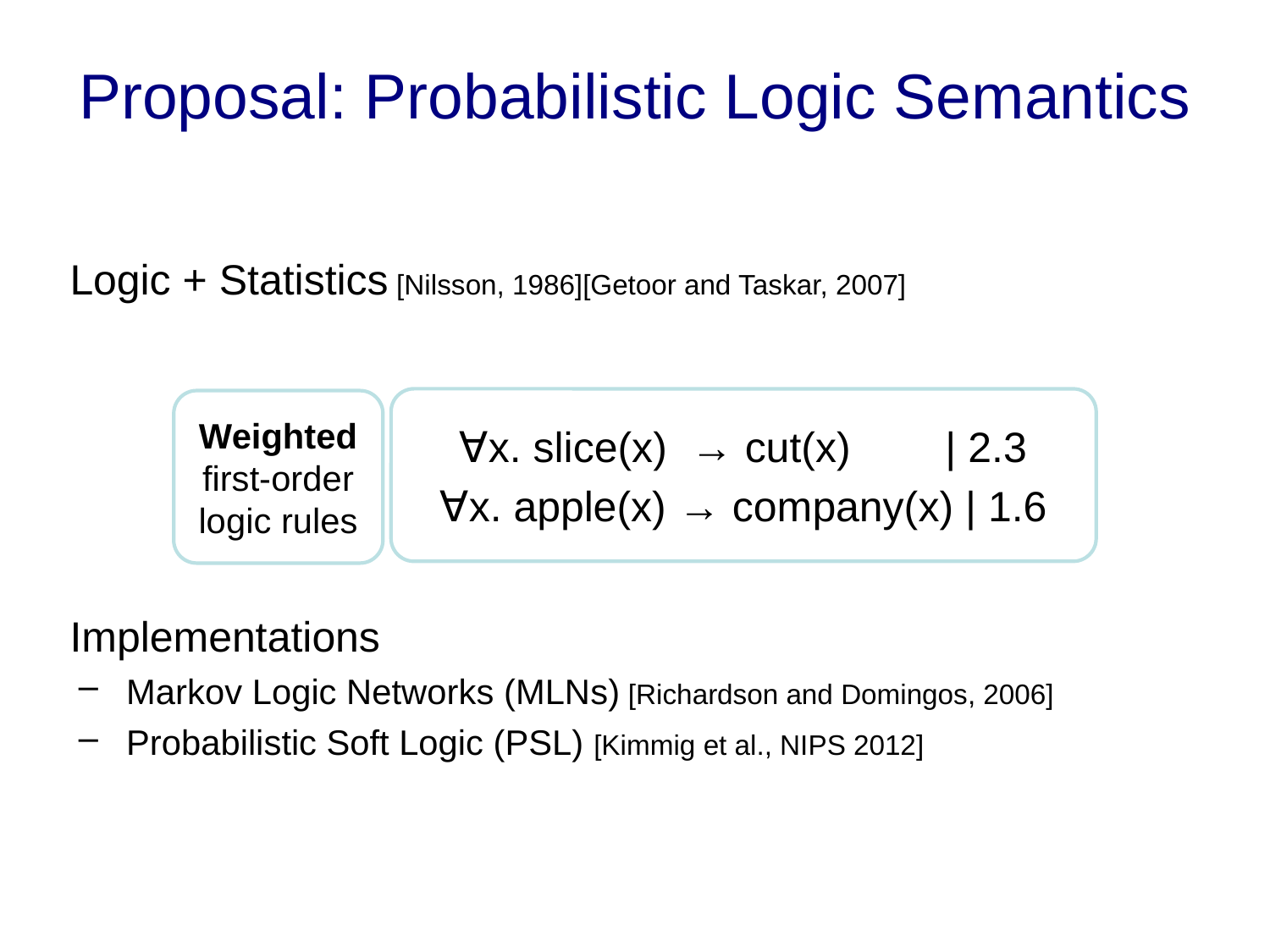

# Proposal: Probabilistic Logic Semantics
Logic + Statistics [Nilsson, 1986][Getoor and Taskar, 2007]

Implementations
Markov Logic Networks (MLNs) [Richardson and Domingos, 2006]
Probabilistic Soft Logic (PSL) [Kimmig et al., NIPS 2012]
∀x. slice(x)  → cut(x)        | 2.3
∀x. apple(x) → company(x) | 1.6
Weighted first-order logic rules
10